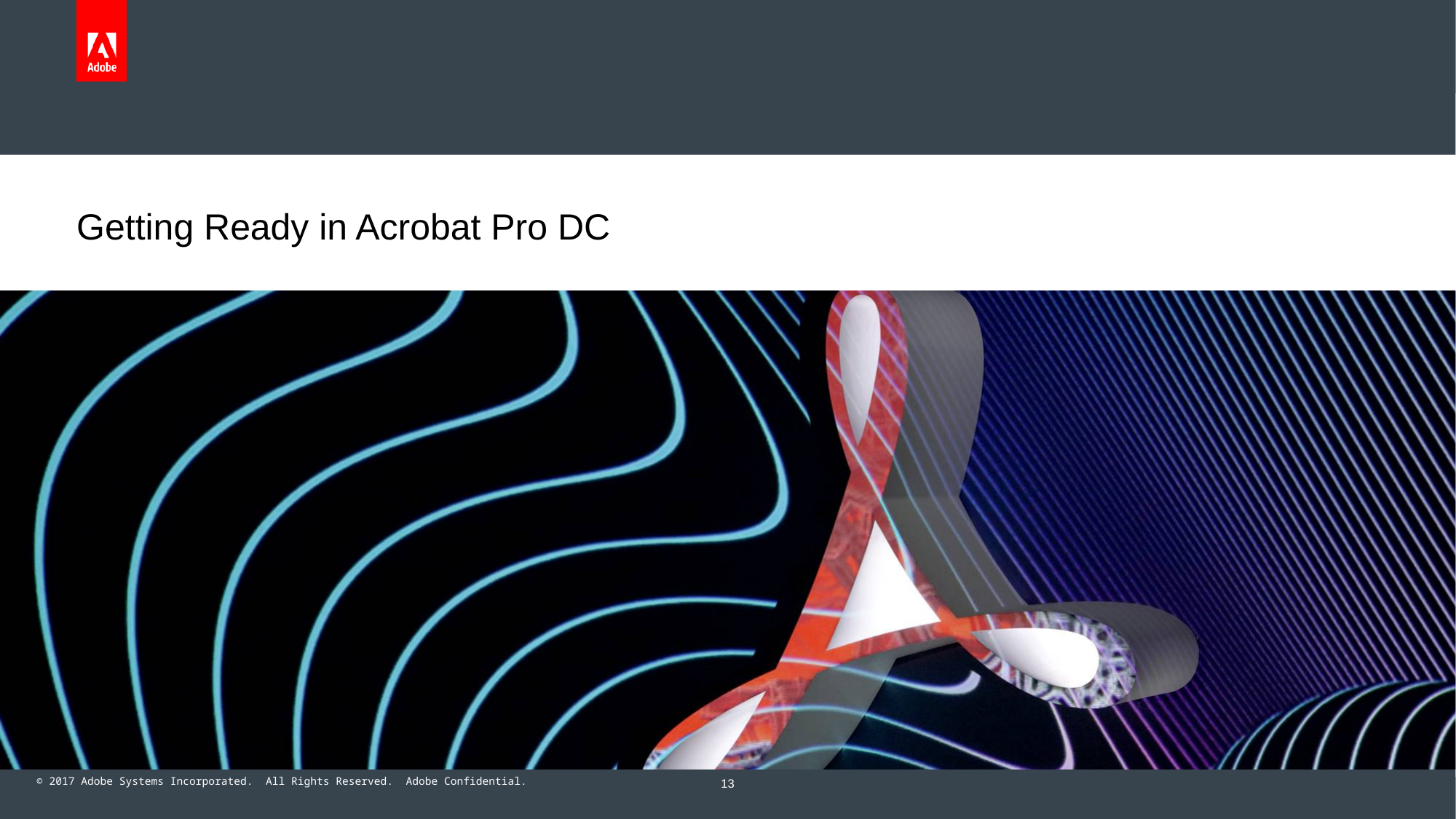

# Getting Ready in Acrobat Pro DC
13